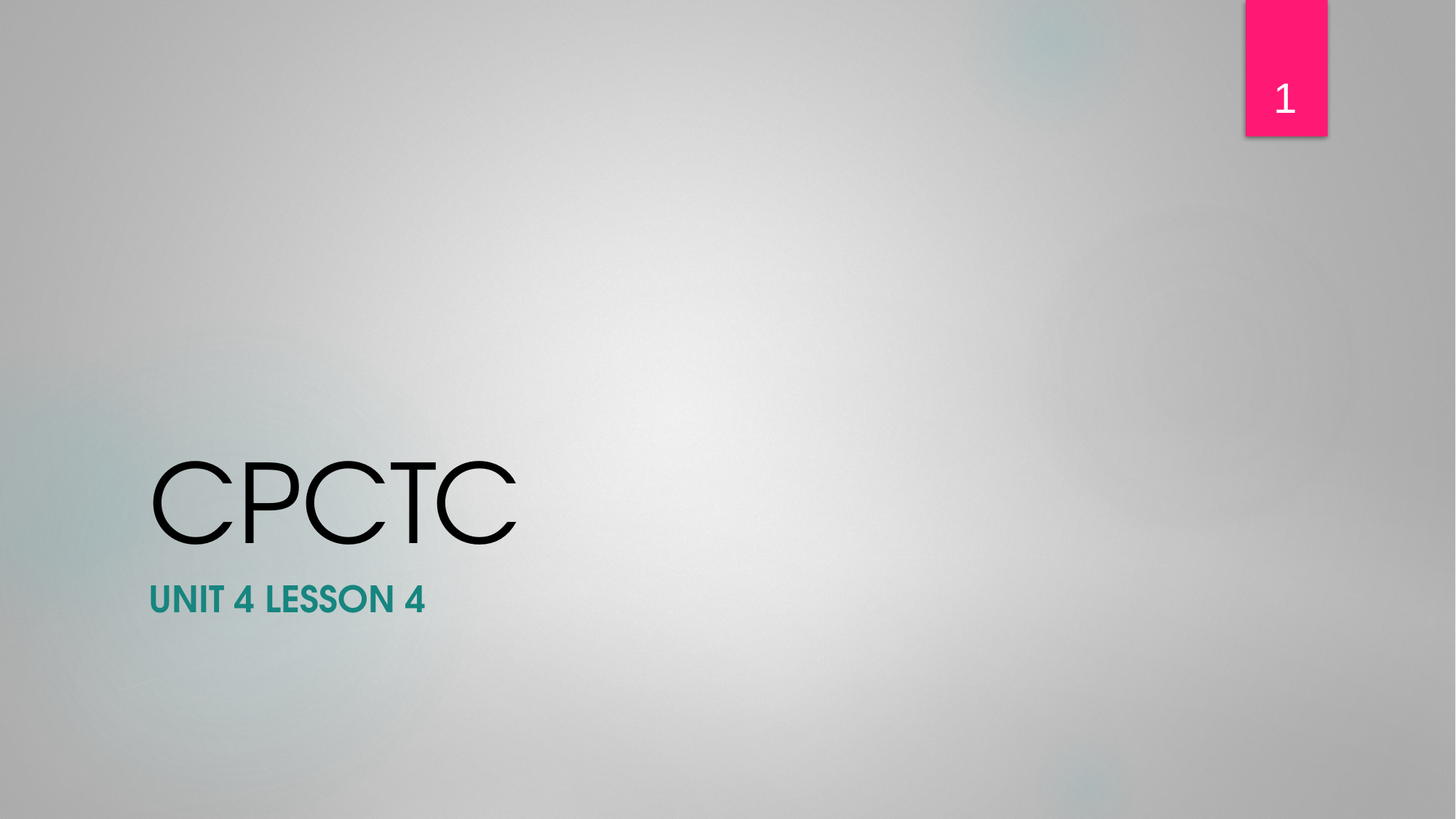

1
# CPCTC
UNIT 4 Lesson 4